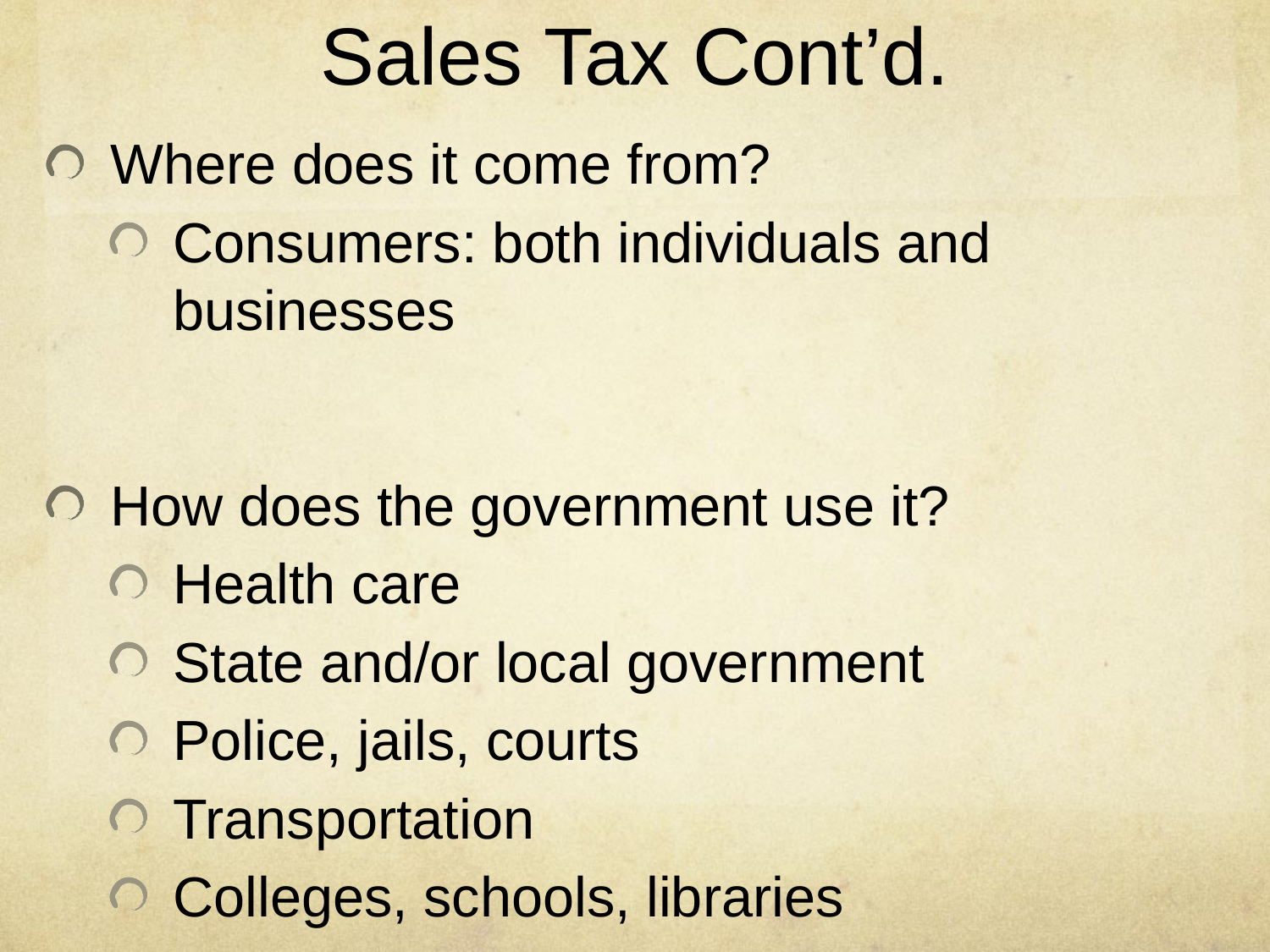

# Sales Tax Cont’d.
Where does it come from?
Consumers: both individuals and businesses

How does the government use it?
Health care
State and/or local government
Police, jails, courts
Transportation
Colleges, schools, libraries
Parks and recreation